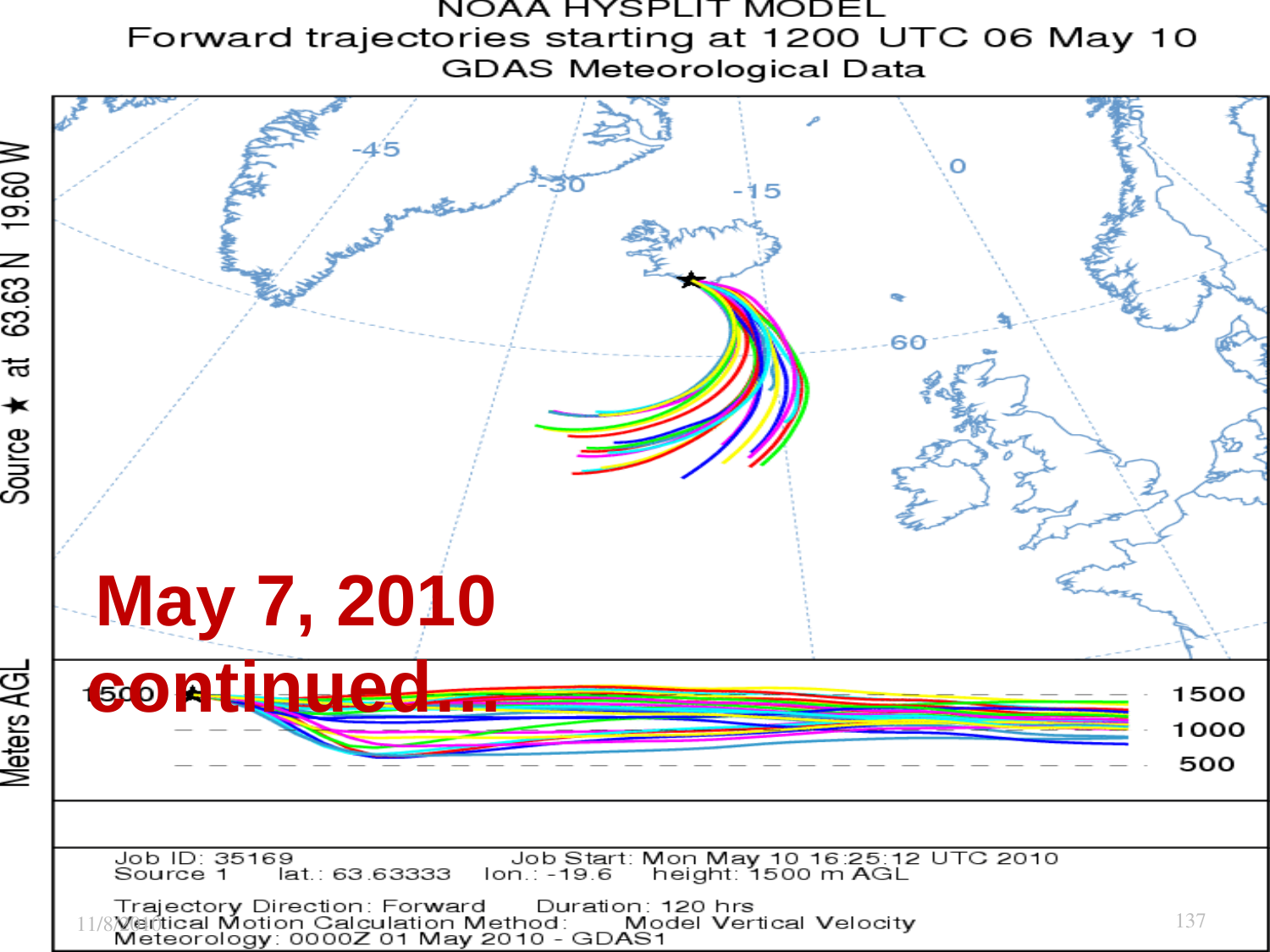

# May 7, 2010 continued…
11/8/2010
137